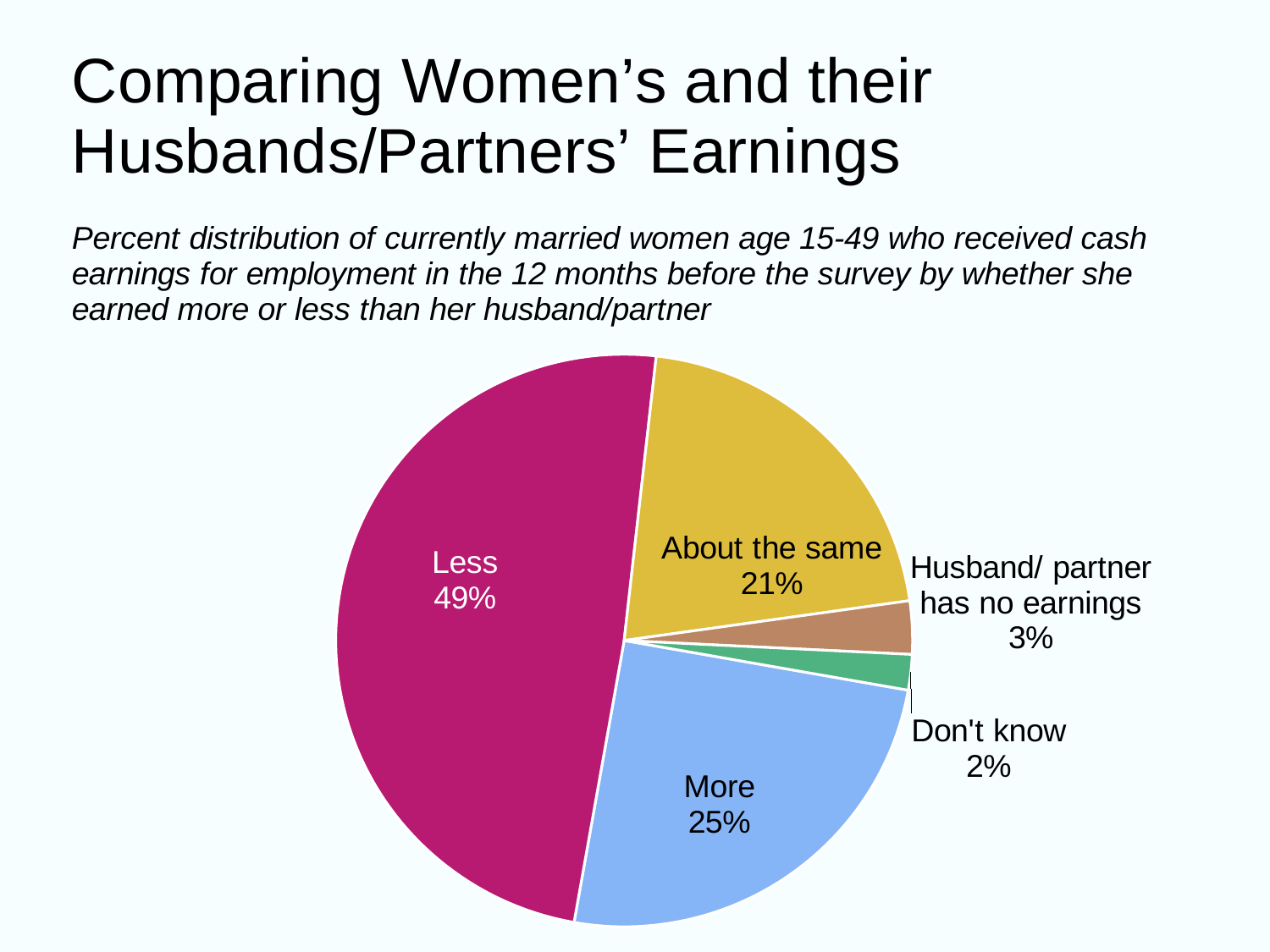

### Chart

| Category | Sales |
|---|---|
| More | 25.0 |
| Less | 49.0 |
| About the same | 21.0 |
| Husband/ partner has no earnings | 3.0 |
| Don't know | 2.0 |